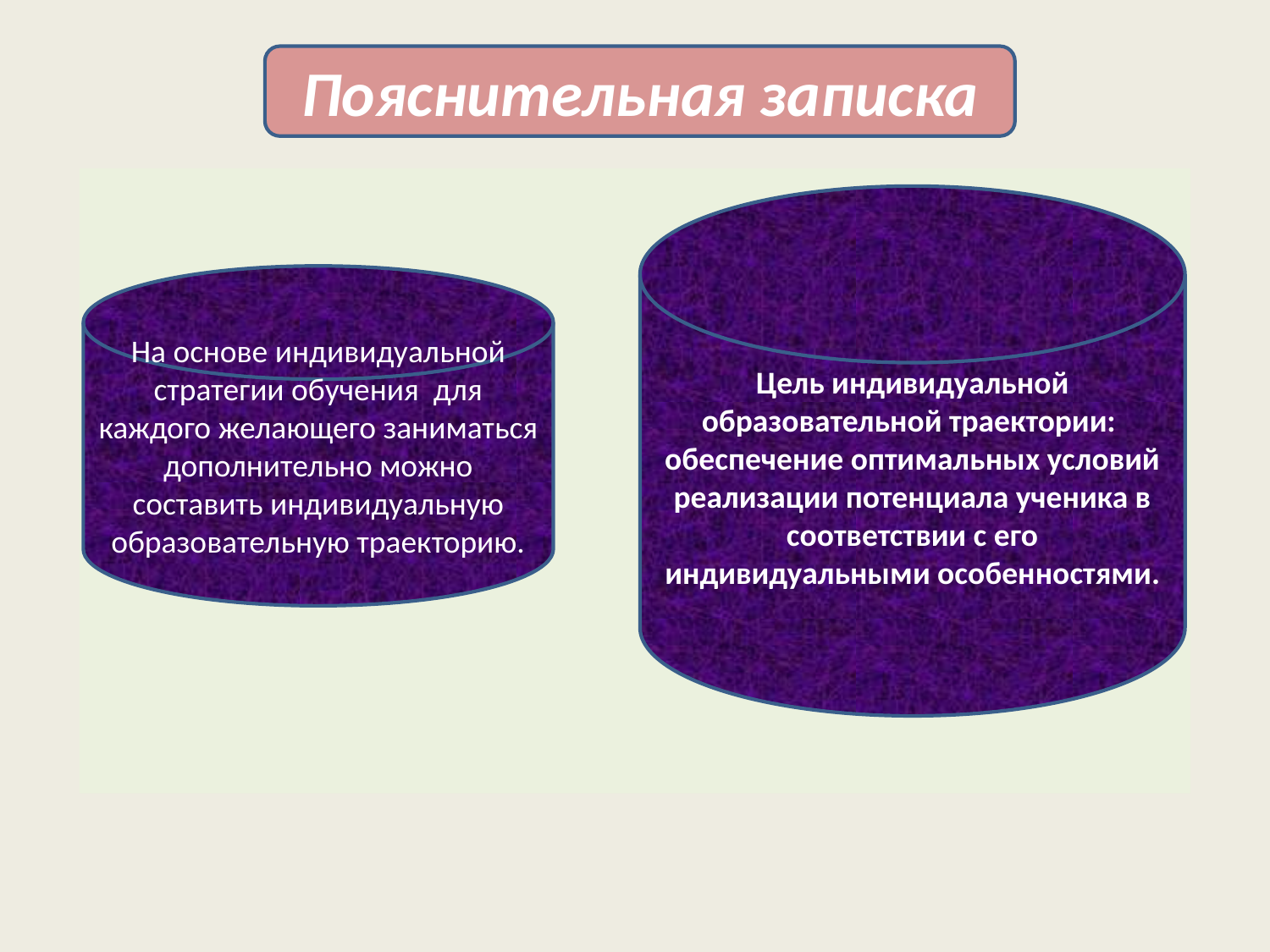

Пояснительная записка
#
Цель индивидуальной образовательной траектории:
обеспечение оптимальных условий реализации потенциала ученика в соответствии с его индивидуальными особенностями.
На основе индивидуальной стратегии обучения  для каждого желающего заниматься дополнительно можно составить индивидуальную образовательную траекторию.